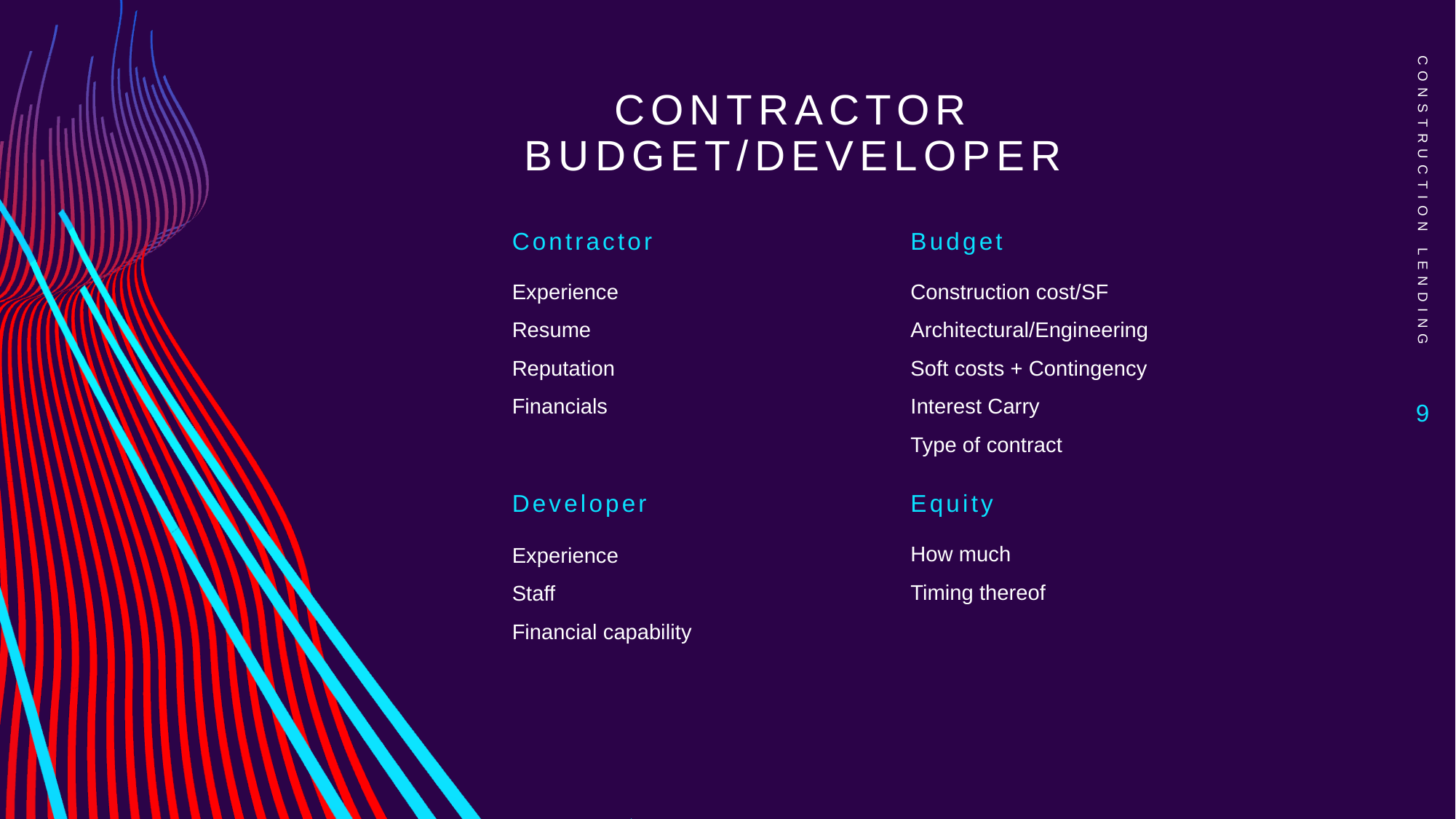

# Contractor Budget/Developer
Construction lending
Contractor
Budget
Experience
Resume
Reputation
Financials
Construction cost/SF
Architectural/Engineering
Soft costs + Contingency
Interest Carry
Type of contract

9
Developer
Equity
How much
Timing thereof
Experience
Staff
Financial capability
May 21, 20XX